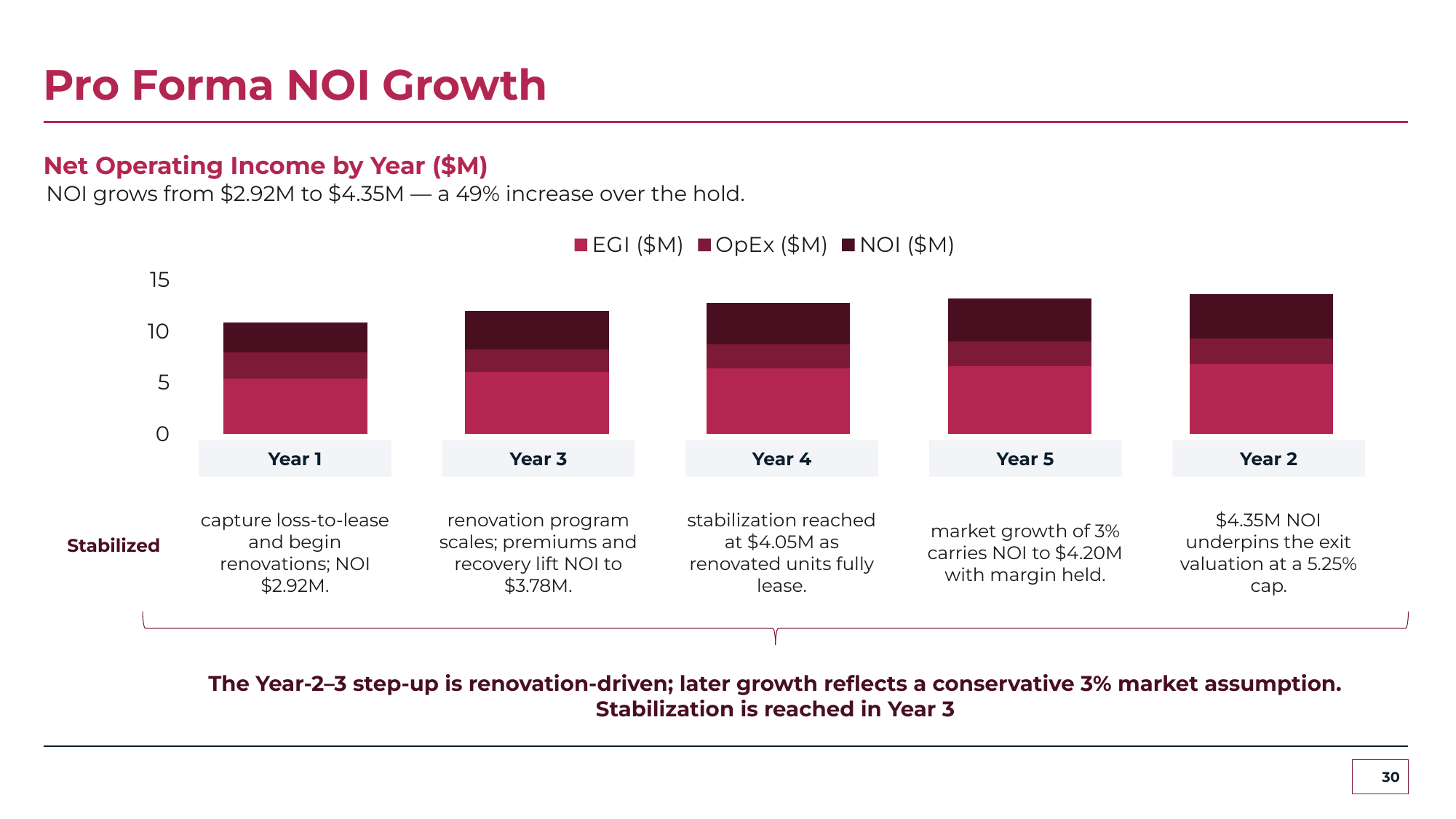

# Pro Forma NOI Growth
Net Operating Income by Year ($M)
NOI grows from $2.92M to $4.35M — a 49% increase over the hold.

### Chart

| Category | EGI ($M) | OpEx ($M) | NOI ($M) |
|---|---|---|---|
| Year 1 | 5.42 | 2.5 | 2.92 |
| Year 2 | 6.01 | 2.23 | 3.78 |
| Year 3 | 6.38 | 2.33 | 4.05 |
| Year 4 | 6.61 | 2.41 | 4.2 |
| Year 5 | 6.82 | 2.47 | 4.35 |
Year 1
Year 3
Year 4
Year 5
Year 2
Stabilized
capture loss-to-lease and begin renovations; NOI $2.92M.
renovation program scales; premiums and recovery lift NOI to $3.78M.
stabilization reached at $4.05M as renovated units fully lease.
market growth of 3% carries NOI to $4.20M with margin held.
$4.35M NOI underpins the exit valuation at a 5.25% cap.
The Year-2–3 step-up is renovation-driven; later growth reflects a conservative 3% market assumption.
Stabilization is reached in Year 3
30